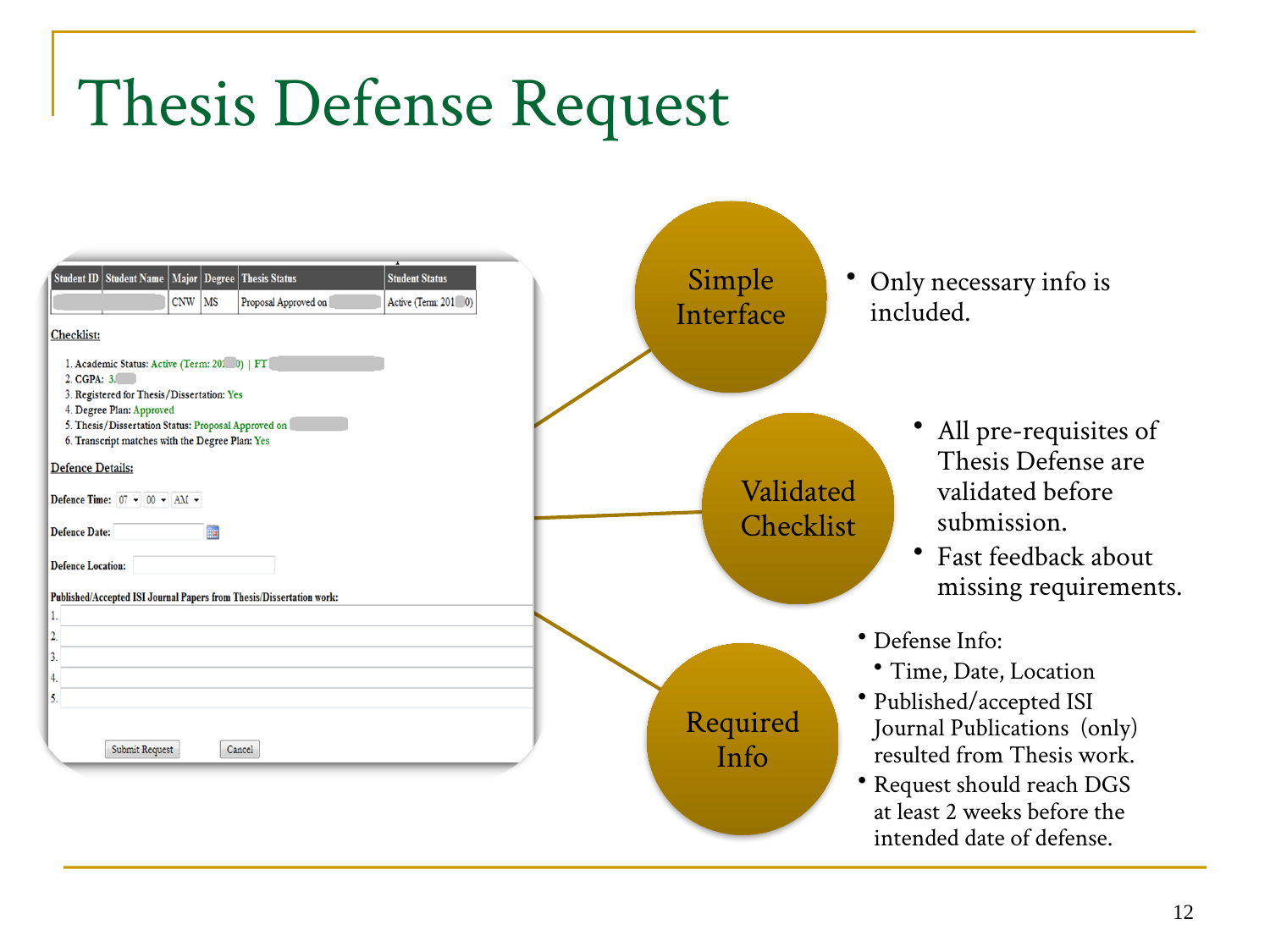

# Thesis Defense Request
Simple Interface
Only necessary info is included.
Validated Checklist
All pre-requisites of Thesis Defense are validated before submission.
Fast feedback about missing requirements.
Required Info
Defense Info:
Time, Date, Location
Published/accepted ISI Journal Publications  (only) resulted from Thesis work.
Request should reach DGS at least 2 weeks before the intended date of defense.
12